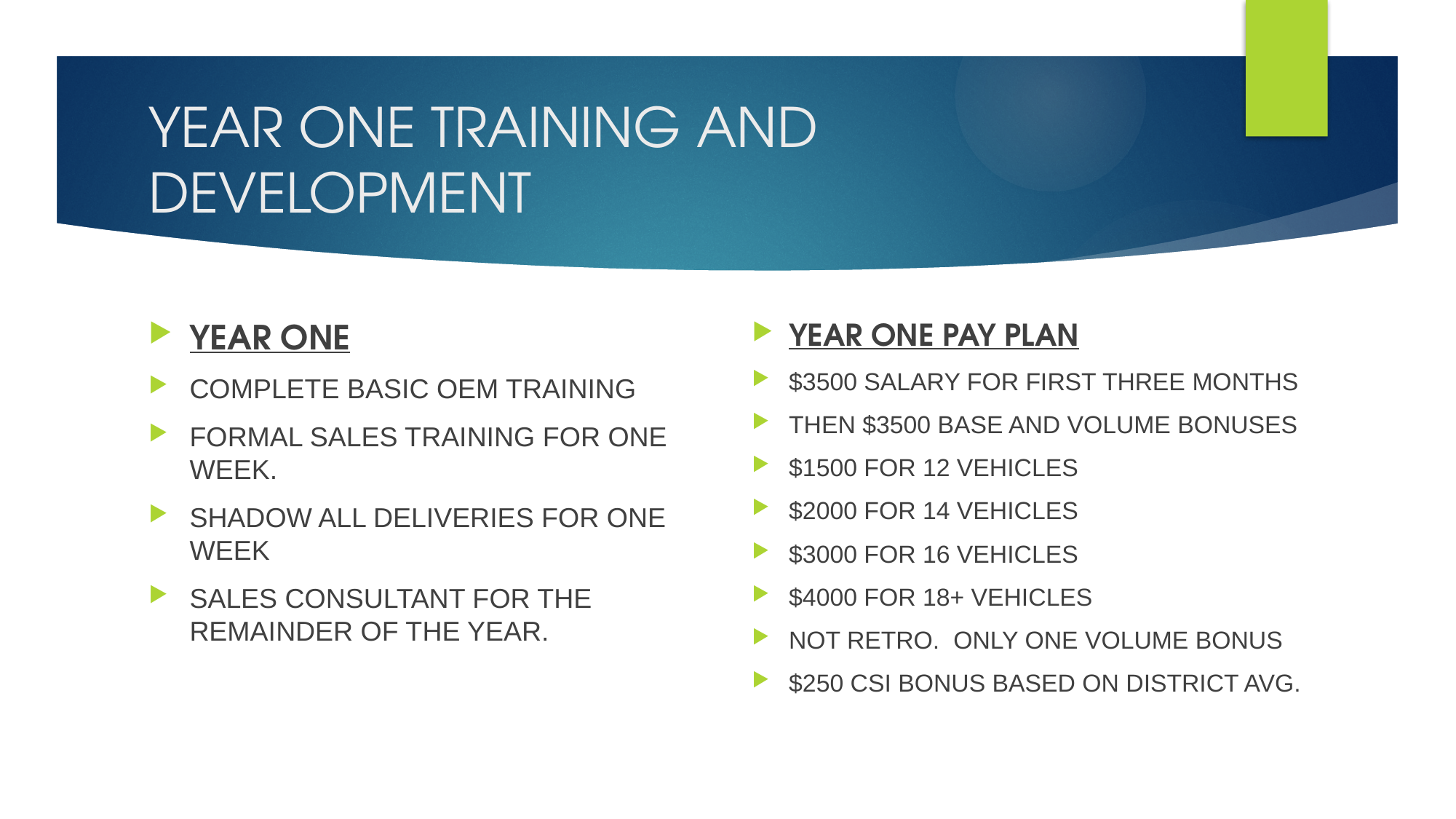

# YEAR ONE TRAINING AND DEVELOPMENT
YEAR ONE
COMPLETE BASIC OEM TRAINING
FORMAL SALES TRAINING FOR ONE WEEK.
SHADOW ALL DELIVERIES FOR ONE WEEK
SALES CONSULTANT FOR THE REMAINDER OF THE YEAR.

YEAR ONE PAY PLAN
$3500 SALARY FOR FIRST THREE MONTHS
THEN $3500 BASE AND VOLUME BONUSES
$1500 FOR 12 VEHICLES
$2000 FOR 14 VEHICLES
$3000 FOR 16 VEHICLES
$4000 FOR 18+ VEHICLES
NOT RETRO.  ONLY ONE VOLUME BONUS
$250 CSI BONUS BASED ON DISTRICT AVG.